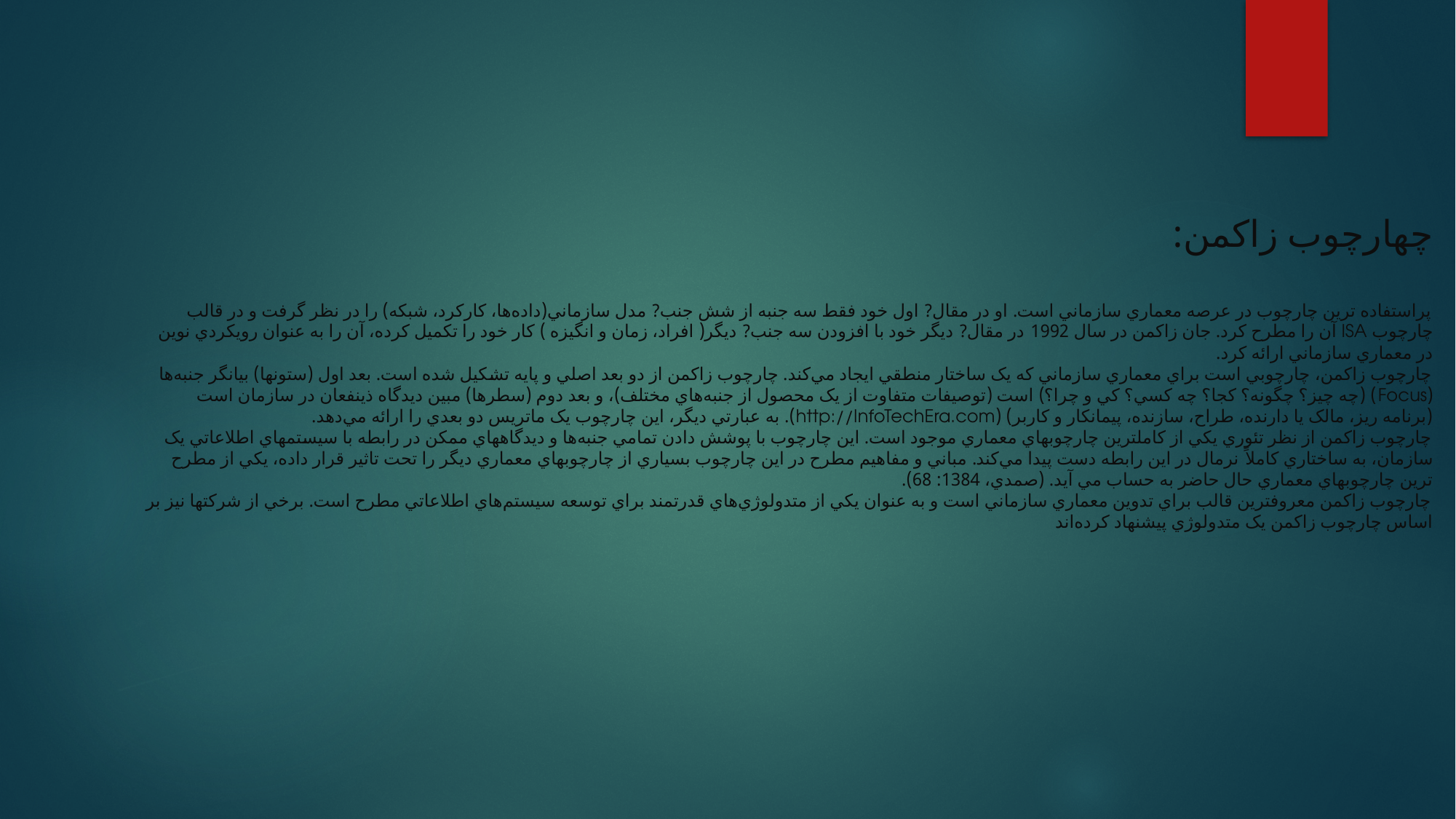

# چهارچوب زاکمن: پراستفاده ترين چارچوب در عرصه معماري سازماني است. او در مقال? اول خود فقط سه جنبه از شش جنب? مدل سازماني(داده‌ها، کارکرد، شبکه) را در نظر گرفت و در قالب چارچوب ISA آن را مطرح کرد. جان زاکمن در سال 1992 در مقال? ديگر خود با افزودن سه جنب? ديگر( افراد، زمان و انگيزه ) کار خود را تکميل کرده، آن را به عنوان رويکردي نوين در معماري سازماني ارائه کرد. چارچوب زاکمن، چارچوبي است براي معماري سازماني که يک ساختار منطقي ايجاد مي‌کند. چارچوب زاکمن از دو بعد اصلي و پايه تشکيل شده است. بعد اول (ستونها) بيانگر جنبه‌ها (Focus) (چه چيز؟ چگونه؟ کجا؟ چه کسي؟ کي و چرا؟) است (توصيفات متفاوت از يک محصول از جنبه‌هاي مختلف)، و بعد دوم (سطرها) مبين ديدگاه ذينفعان در سازمان است (برنامه ريز، مالک يا دارنده، طراح، سازنده، پيمانکار و کاربر) (http://InfoTechEra.com). به عبارتي ديگر، اين چارچوب يک ماتريس دو بعدي را ارائه مي‌دهد. چارچوب زاکمن از نظر تئوري يکي از کاملترين چارچوبهاي معماري موجود است‌. اين چارچوب با پوشش دادن تمامي جنبه‌ها و ديدگاههاي ممکن در رابطه با سيستمهاي اطلاعاتي يک سازمان، به ساختاري کاملاً نرمال در اين رابطه دست پيدا مي‌کند. مباني و مفاهيم مطرح در اين چارچوب بسياري از چارچوبهاي معماري ديگر را تحت تاثير قرار داده، يکي از مطرح ترين چارچوبهاي معماري حال حاضر به حساب مي آيد. (صمدي، 1384: 68). چارچوب زاکمن معروفترين قالب براي تدوين معماري سازماني است و به عنوان يکي از متدولوژي‌هاي قدرتمند براي توسعه سيستم‌هاي اطلاعاتي مطرح است. برخي از شرکتها نيز بر اساس چارچوب زاکمن يک متدولوژي پيشنهاد کرده‌‌اند